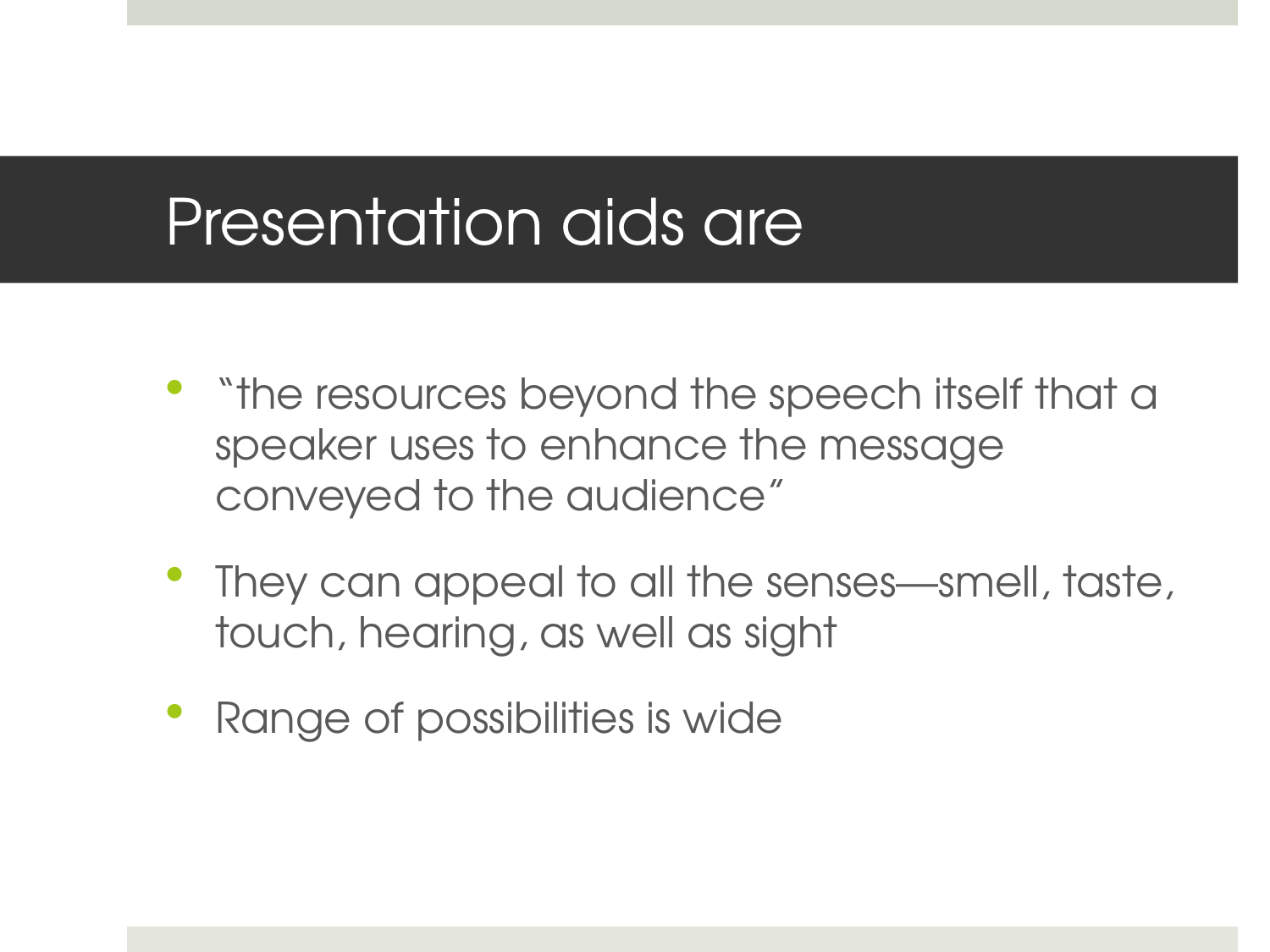

# Presentation aids are
“the resources beyond the speech itself that a speaker uses to enhance the message conveyed to the audience”
They can appeal to all the senses—smell, taste, touch, hearing, as well as sight
Range of possibilities is wide